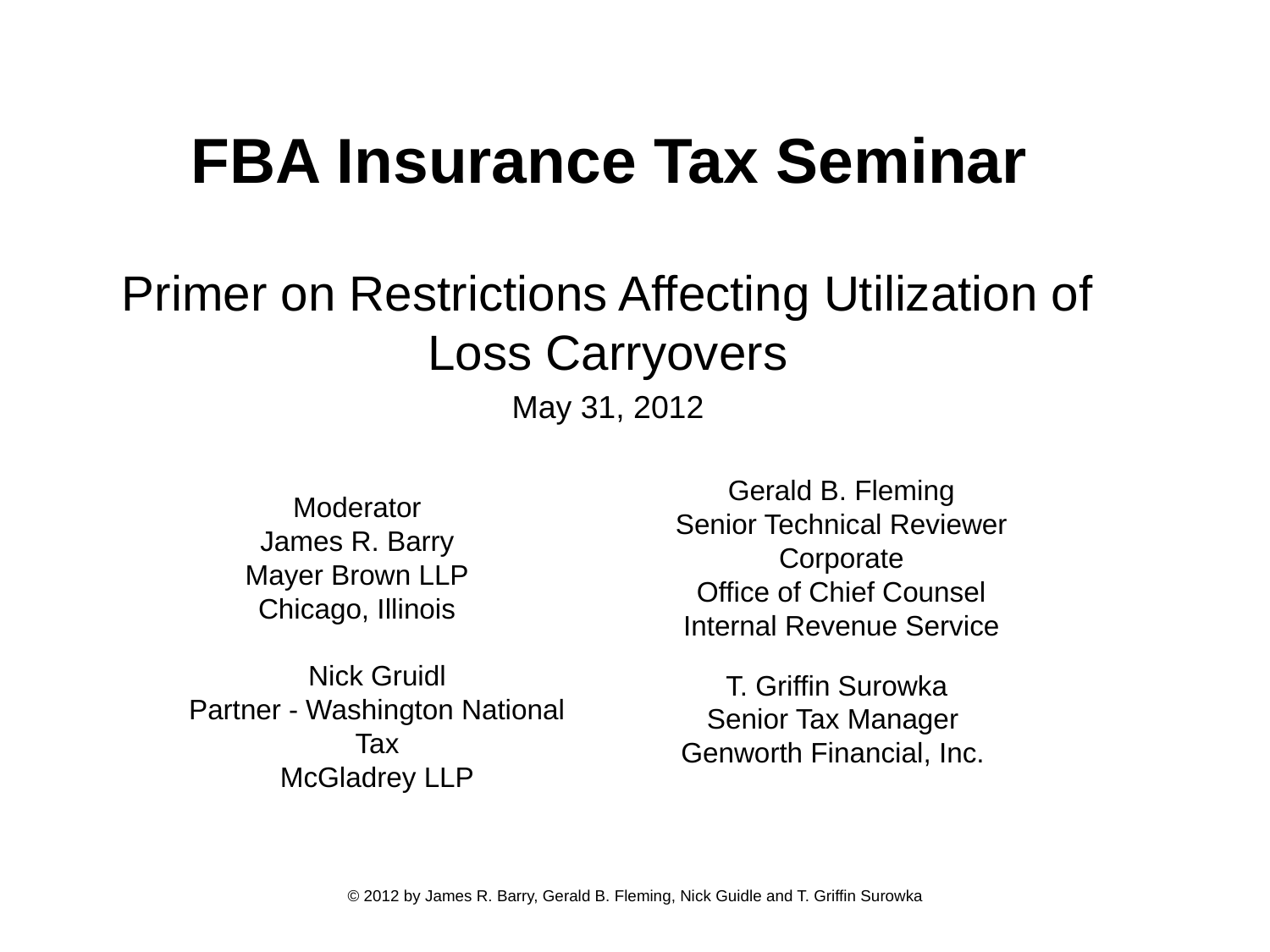

# FBA Insurance Tax Seminar
Primer on Restrictions Affecting Utilization of Loss Carryovers
May 31, 2012

Gerald B. Fleming
Senior Technical Reviewer
Corporate
Office of Chief Counsel
Internal Revenue Service
Moderator
James R. Barry
Mayer Brown LLP
Chicago, Illinois
Nick Gruidl
Partner - Washington National Tax
McGladrey LLP
 T. Griffin Surowka
Senior Tax Manager
Genworth Financial, Inc.

© 2012 by James R. Barry, Gerald B. Fleming, Nick Guidle and T. Griffin Surowka